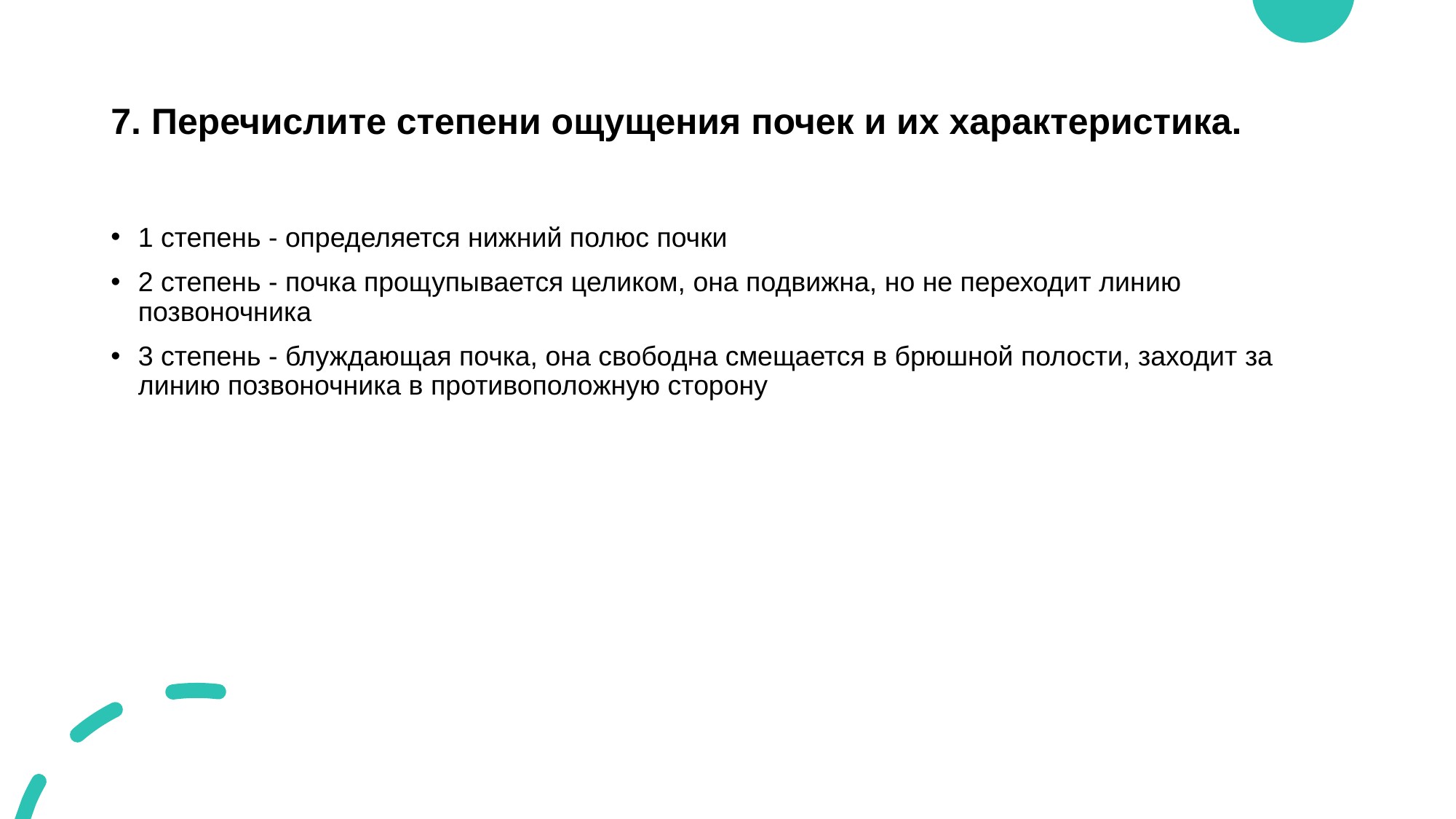

# 7. Перечислите степени ощущения почек и их характеристика.
1 степень - определяется нижний полюс почки
2 степень - почка прощупывается целиком, она подвижна, но не переходит линию позвоночника
3 степень - блуждающая почка, она свободна смещается в брюшной полости, заходит за линию позвоночника в противоположную сторону